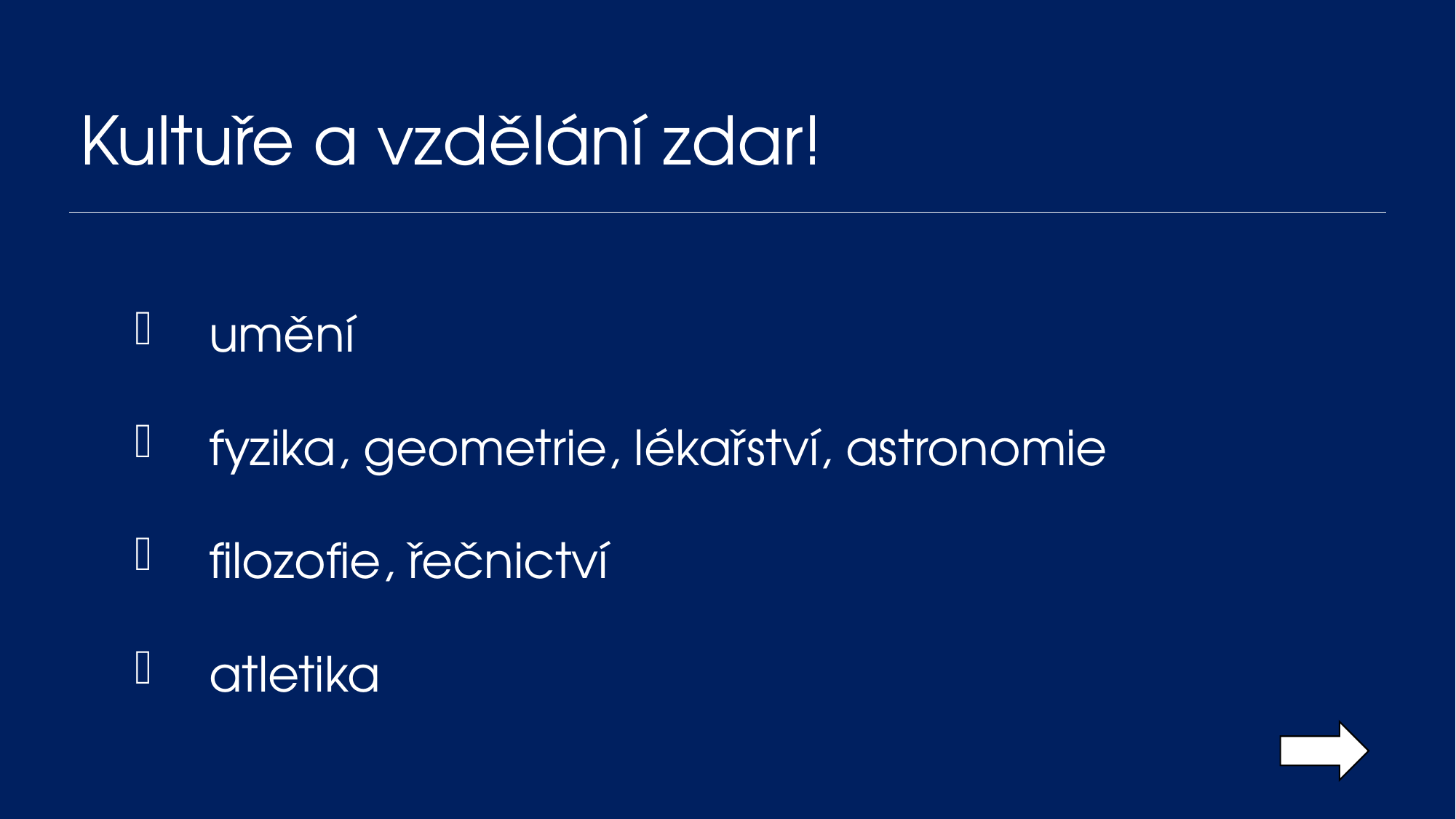

Kultuře a vzdělání zdar!
umění
fyzika, geometrie, lékařství, astronomie
filozofie, řečnictví
atletika